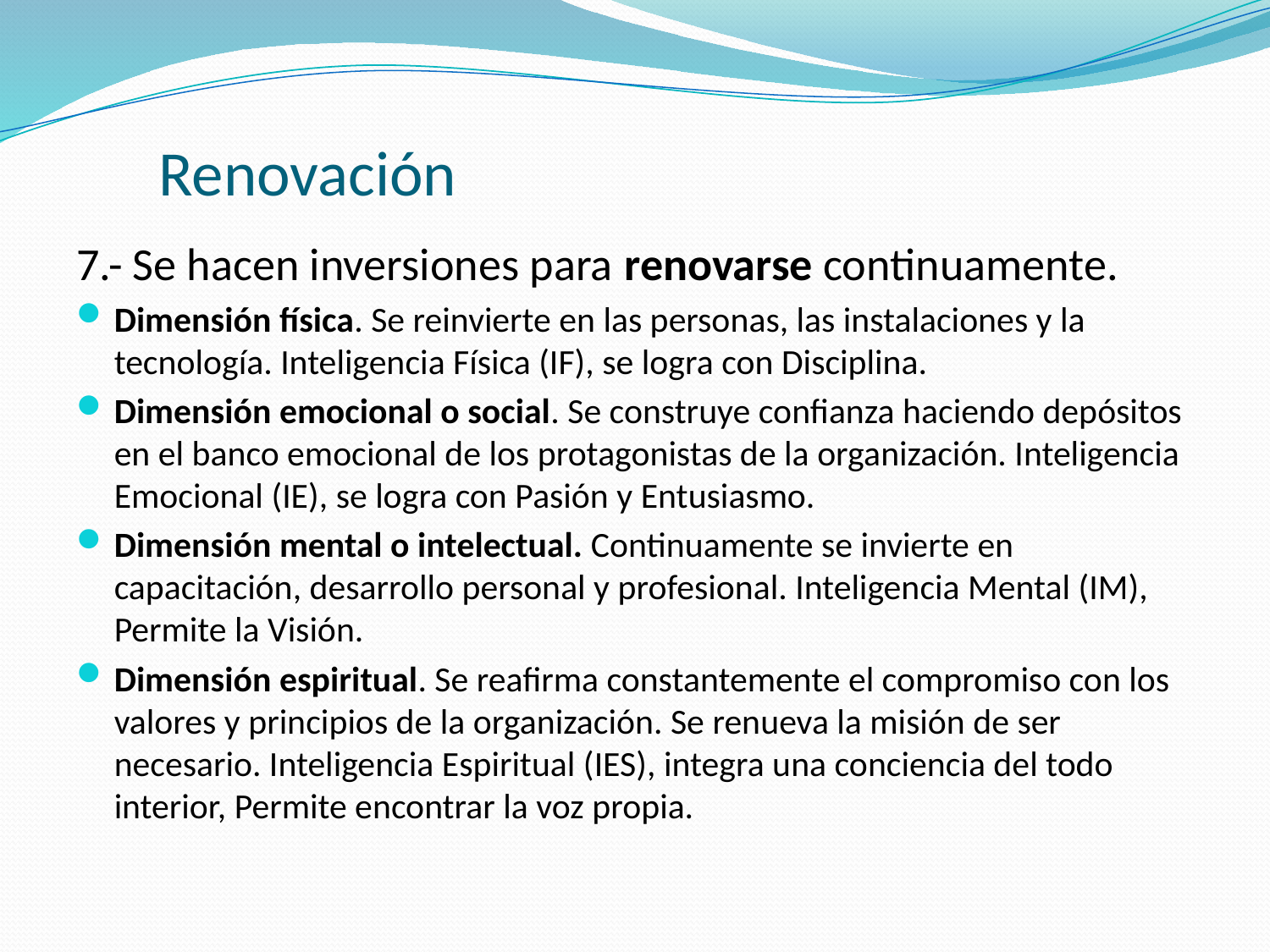

# Renovación
7.- Se hacen inversiones para renovarse continuamente.
Dimensión física. Se reinvierte en las personas, las instalaciones y la tecnología. Inteligencia Física (IF), se logra con Disciplina.
Dimensión emocional o social. Se construye confianza haciendo depósitos en el banco emocional de los protagonistas de la organización. Inteligencia Emocional (IE), se logra con Pasión y Entusiasmo.
Dimensión mental o intelectual. Continuamente se invierte en capacitación, desarrollo personal y profesional. Inteligencia Mental (IM), Permite la Visión.
Dimensión espiritual. Se reafirma constantemente el compromiso con los valores y principios de la organización. Se renueva la misión de ser necesario. Inteligencia Espiritual (IES), integra una conciencia del todo interior, Permite encontrar la voz propia.